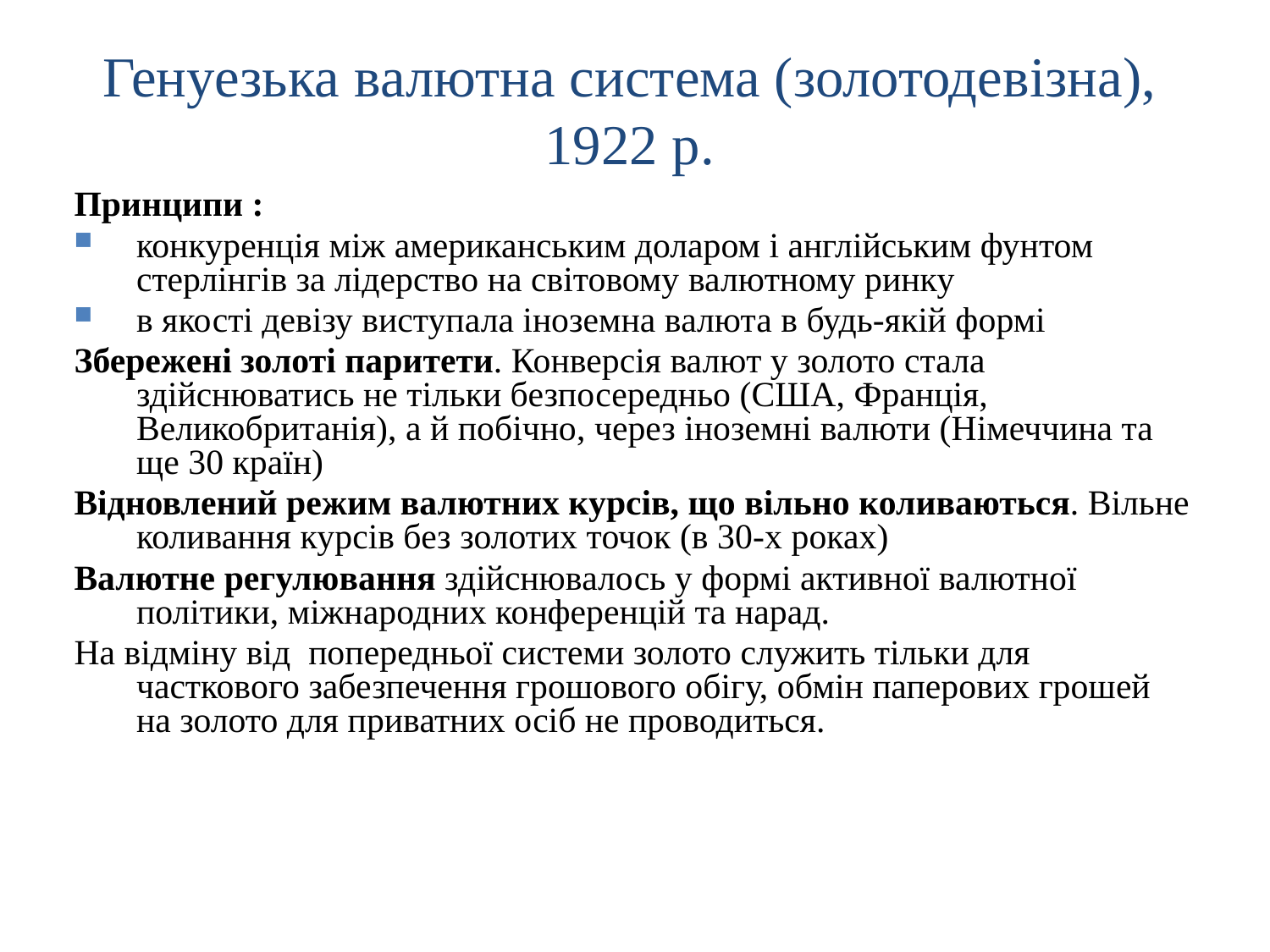

Генуезька валютна система (золотодевізна), 1922 р.
Принципи :
конкуренція між американським доларом і англійським фунтом стерлінгів за лідерство на світовому валютному ринку
в якості девізу виступала іноземна валюта в будь-якій формі
Збережені золоті паритети. Конверсія валют у золото стала здійснюватись не тільки безпосередньо (США, Франція, Великобританія), а й побічно, через іноземні валюти (Німеччина та ще 30 країн)
Відновлений режим валютних курсів, що вільно коливаються. Вільне коливання курсів без золотих точок (в 30-х роках)
Валютне регулювання здійснювалось у формі активної валютної політики, міжнародних конференцій та нарад.
На відміну від  попередньої системи золото служить тільки для часткового забезпечення грошового обігу, обмін паперових грошей на золото для приватних осіб не проводиться.